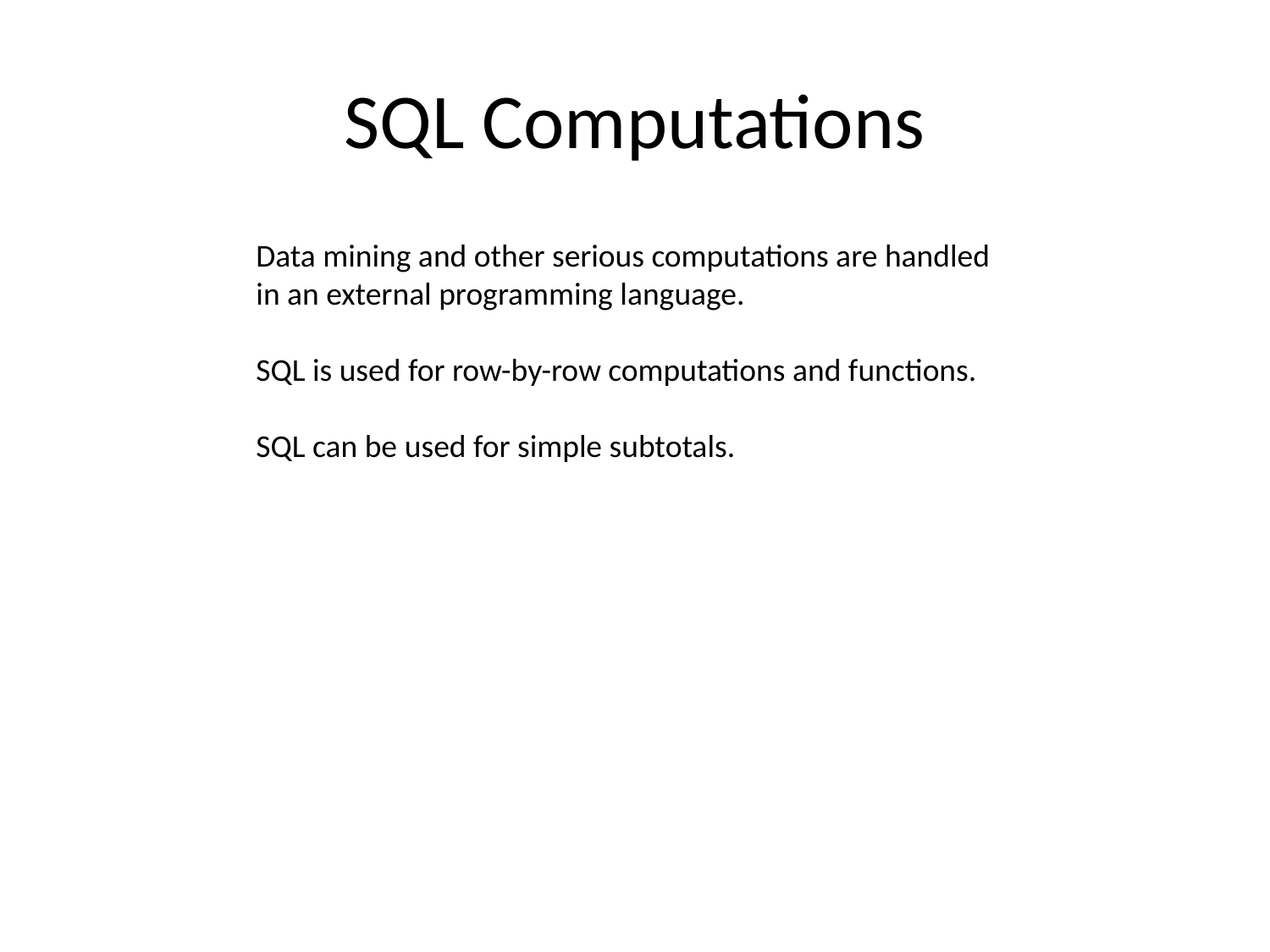

# SQL Computations
Data mining and other serious computations are handled in an external programming language.

SQL is used for row-by-row computations and functions.

SQL can be used for simple subtotals.